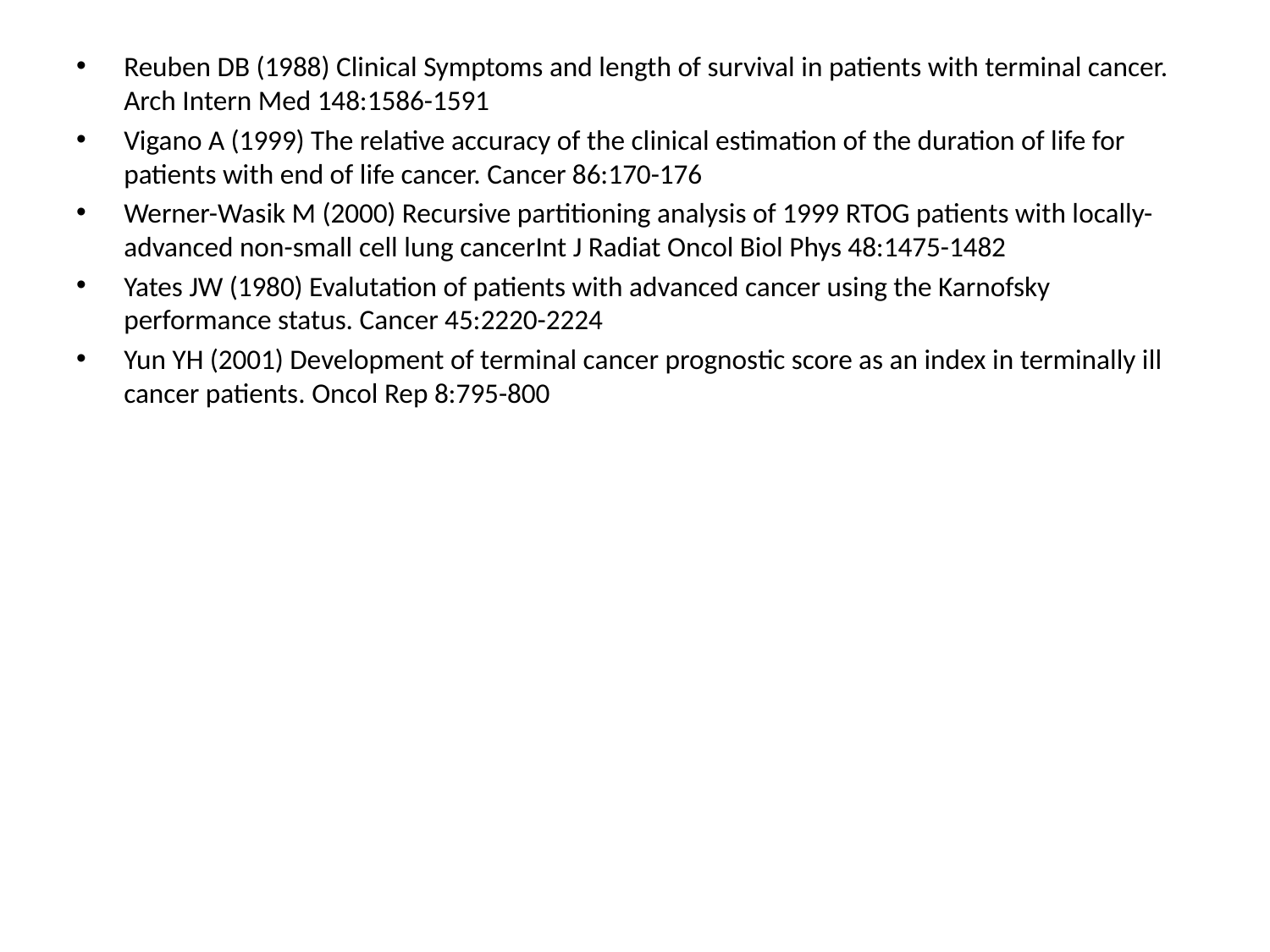

Reuben DB (1988) Clinical Symptoms and length of survival in patients with terminal cancer. Arch Intern Med 148:1586-1591
Vigano A (1999) The relative accuracy of the clinical estimation of the duration of life for patients with end of life cancer. Cancer 86:170-176
Werner-Wasik M (2000) Recursive partitioning analysis of 1999 RTOG patients with locally-advanced non-small cell lung cancerInt J Radiat Oncol Biol Phys 48:1475-1482
Yates JW (1980) Evalutation of patients with advanced cancer using the Karnofsky performance status. Cancer 45:2220-2224
Yun YH (2001) Development of terminal cancer prognostic score as an index in terminally ill cancer patients. Oncol Rep 8:795-800